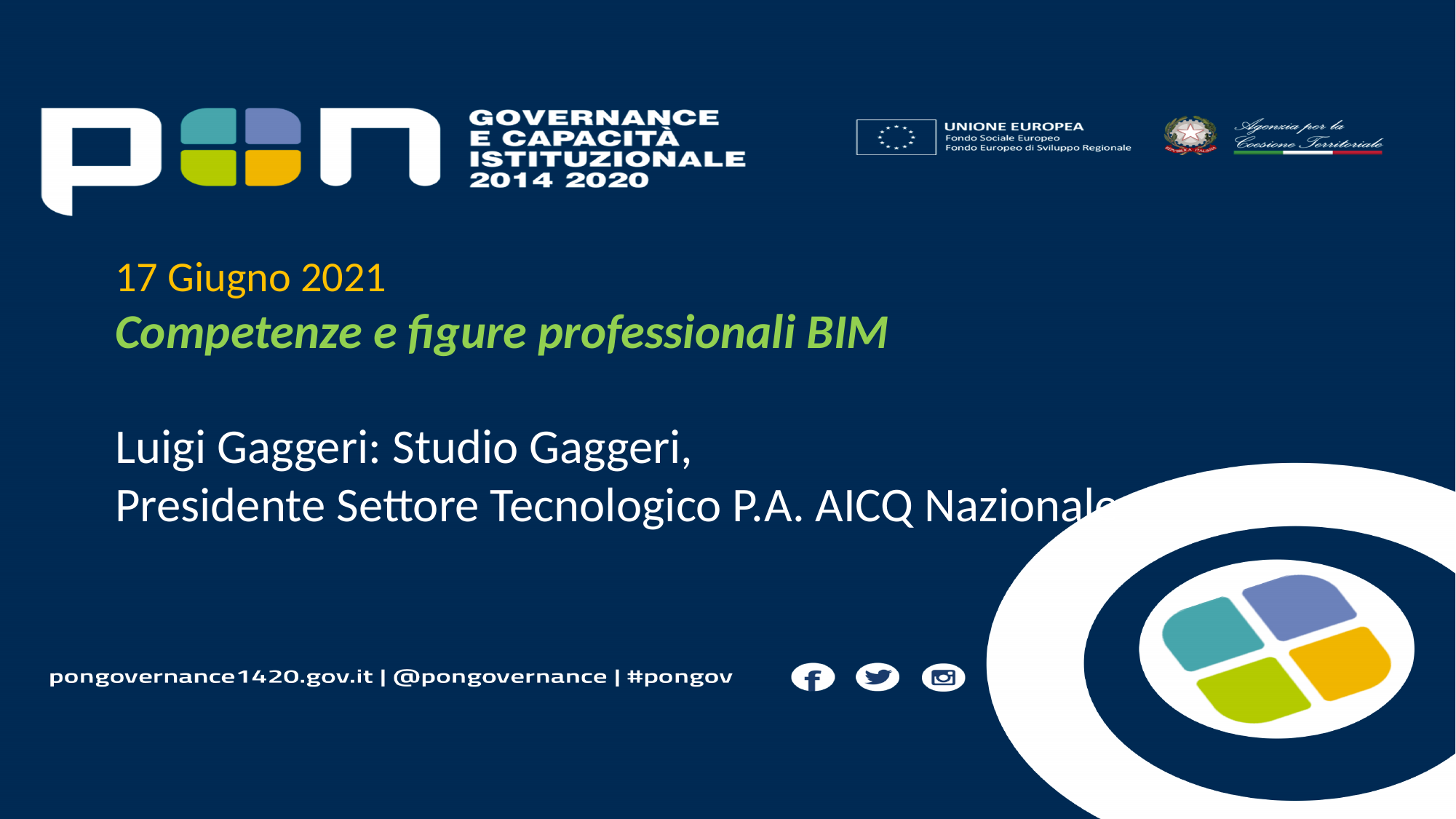

17 Giugno 2021
Competenze e figure professionali BIM
Luigi Gaggeri: Studio Gaggeri,
Presidente Settore Tecnologico P.A. AICQ Nazionale